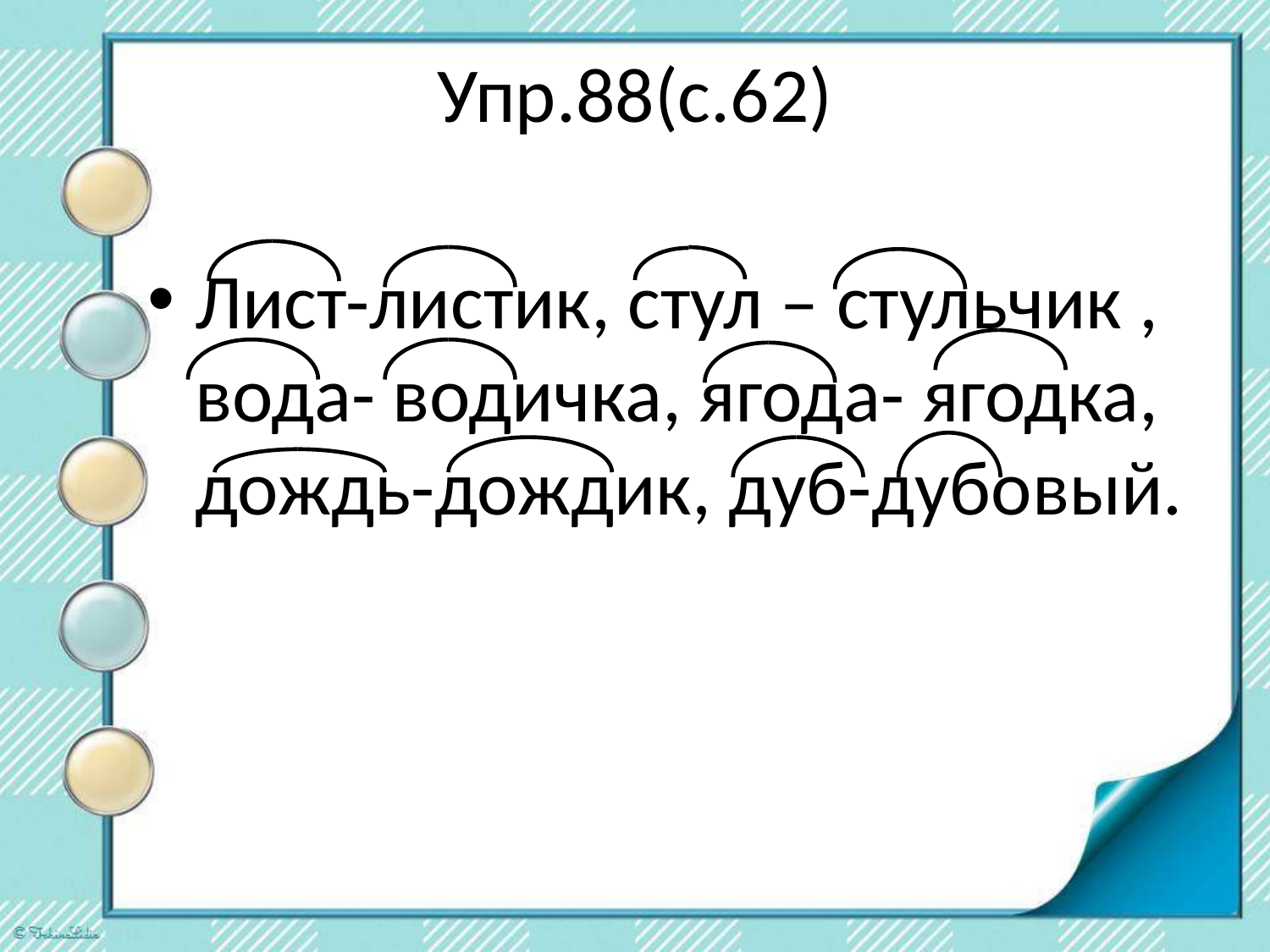

# Упр.88(с.62)

Лист-листик, стул – стульчик , вода- водичка, ягода- ягодка, дождь-дождик, дуб-дубовый.